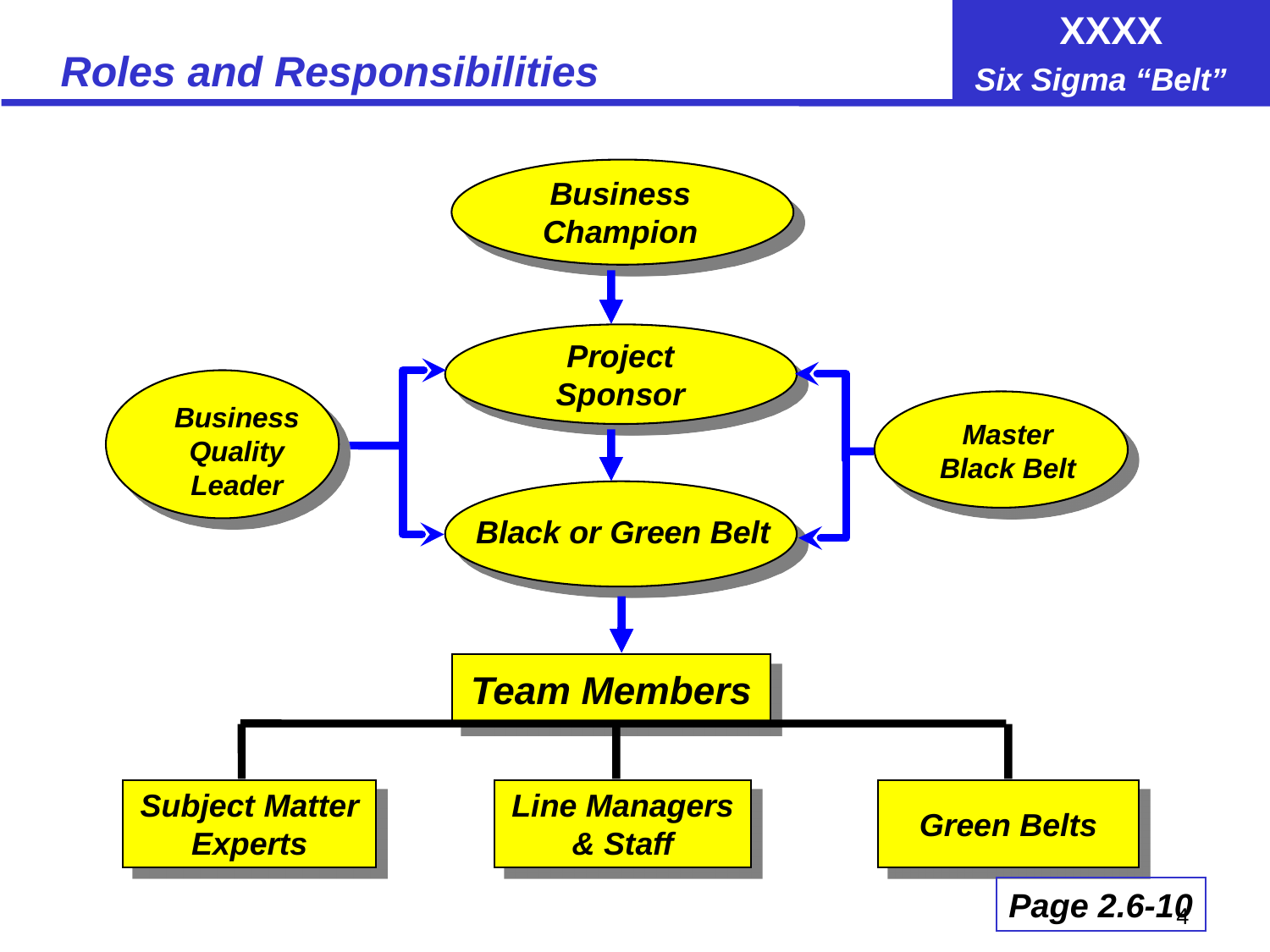

# Roles and Responsibilities

Business
Champion

Project
Sponsor

Business
Quality
Leader
Master
Black Belt

Black or Green Belt

Team Members

Subject Matter
Experts
Line Managers
& Staff
Green Belts
Page 2.6-10